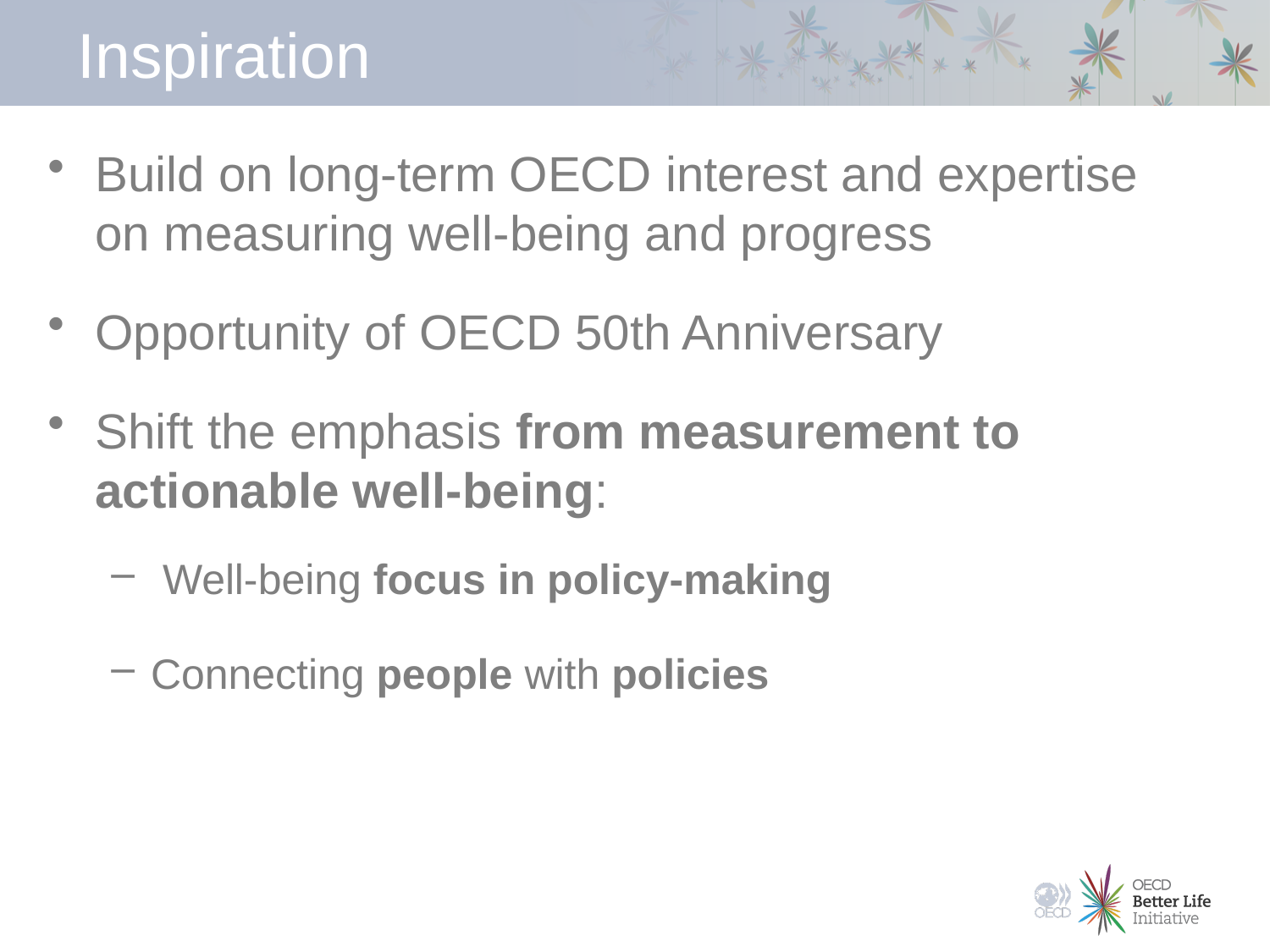

# Inspiration
Build on long-term OECD interest and expertise on measuring well-being and progress

Opportunity of OECD 50th Anniversary

Shift the emphasis from measurement to actionable well-being:

 Well-being focus in policy-making

Connecting people with policies